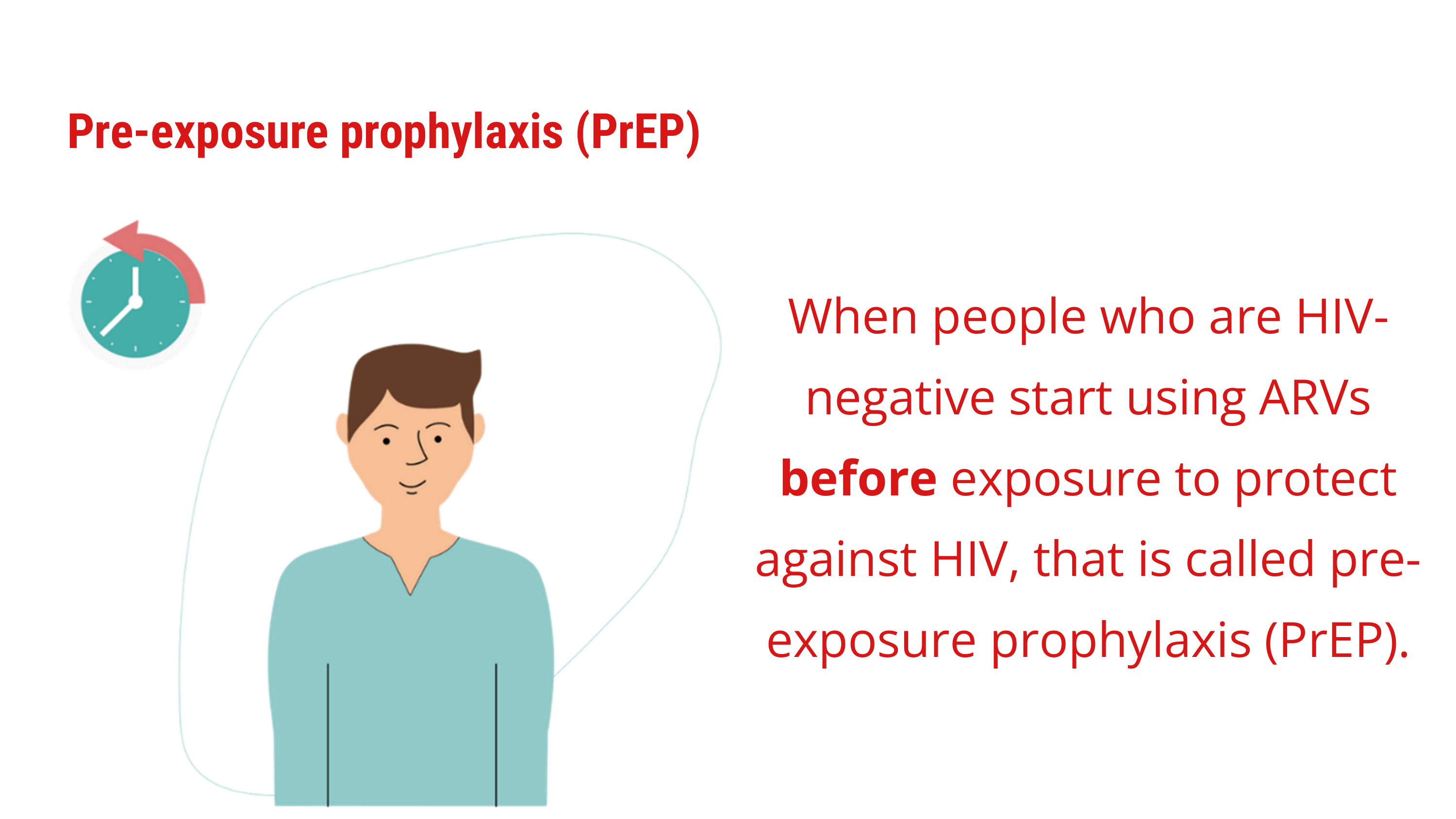

Pre-exposure prophylaxis (PrEP)

When people who are HIV-negative start using ARVs before exposure to protect against HIV, that is called pre-exposure prophylaxis (PrEP).